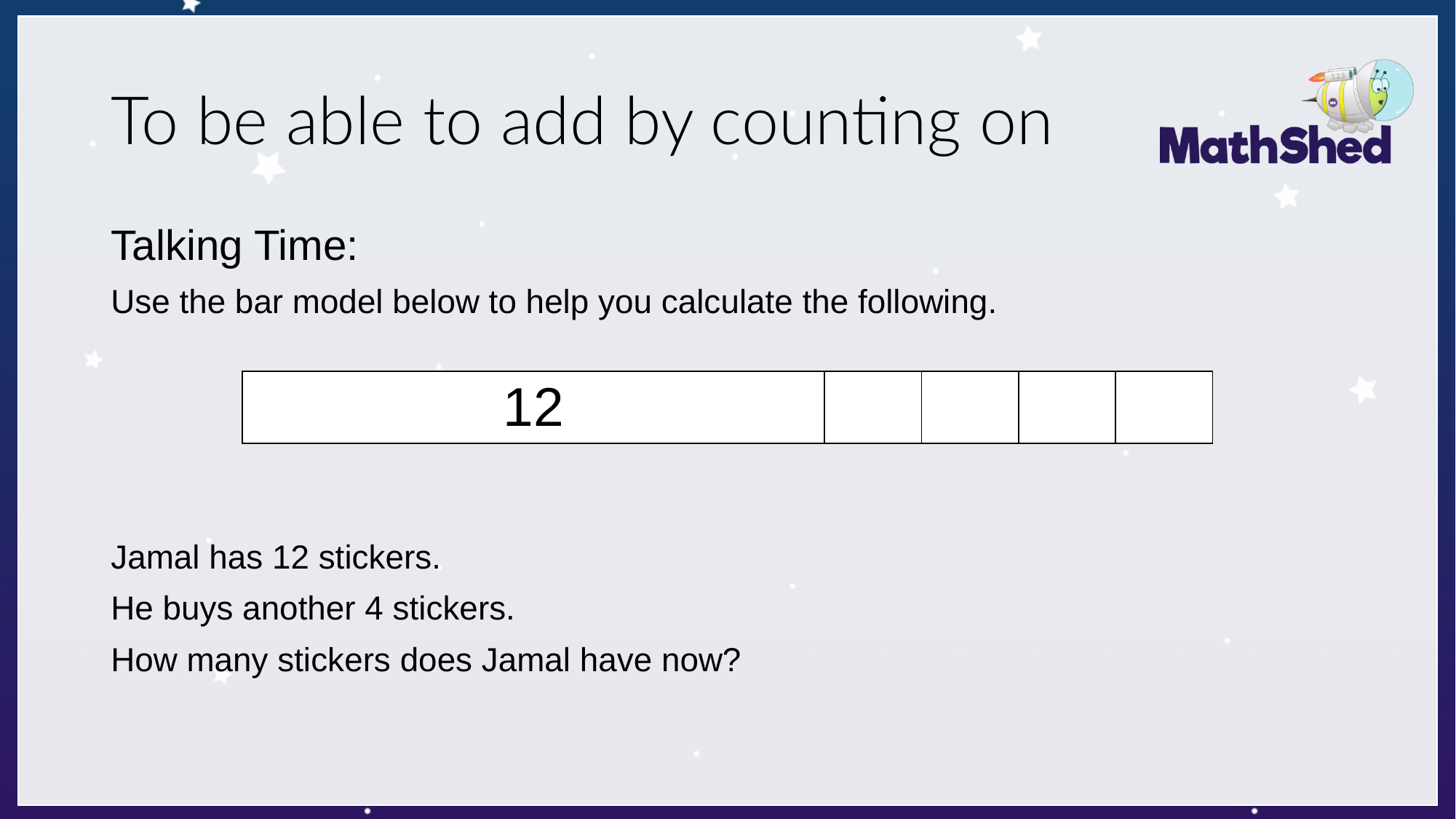

# To be able to add by counting on
Talking Time:
Use the bar model below to help you calculate the following.

Jamal has 12 stickers.
He buys another 4 stickers.
How many stickers does Jamal have now?

| 12 |  |  |  |  |
| --- | --- | --- | --- | --- |